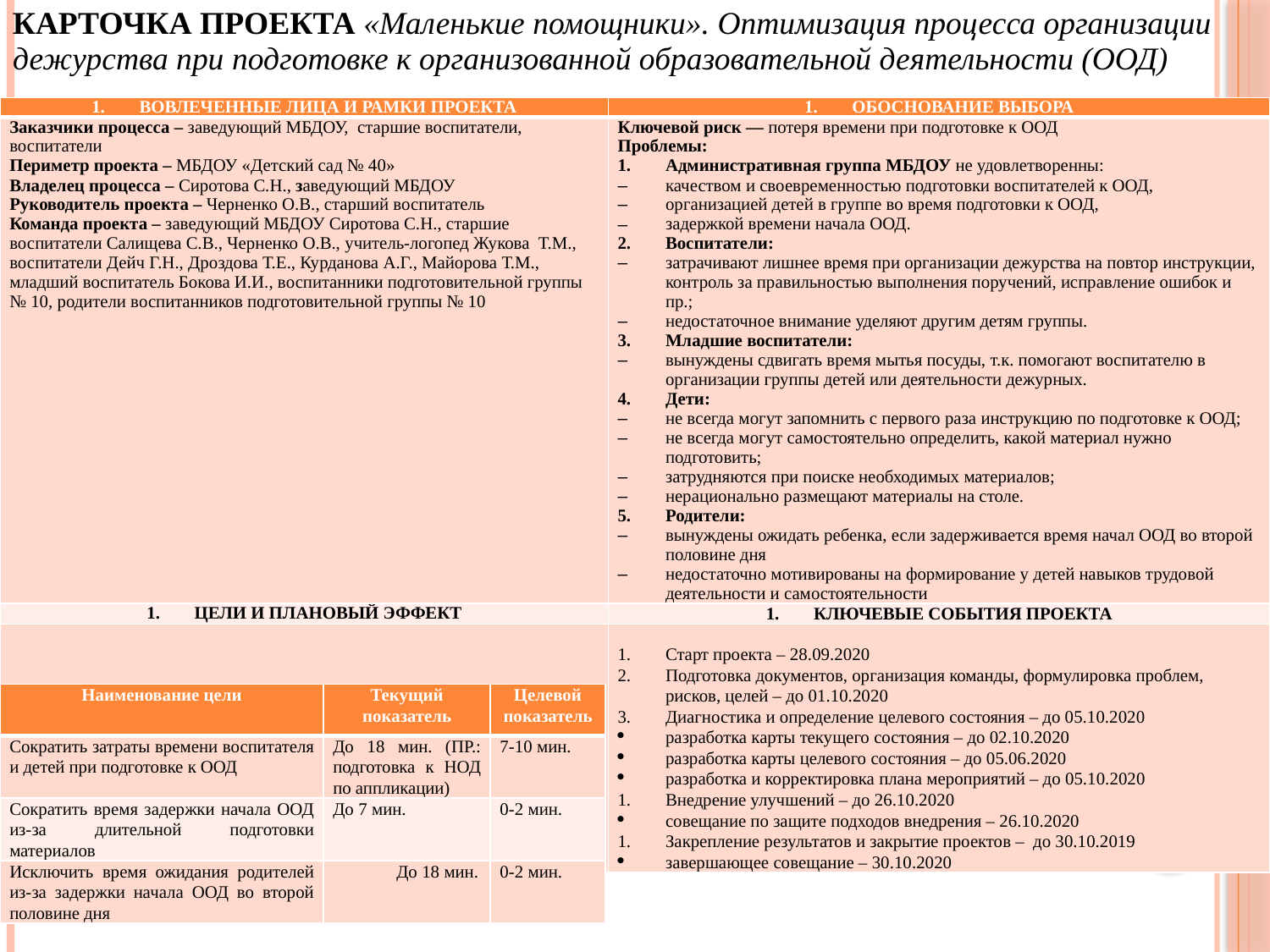

КАРТОЧКА ПРОЕКТА «Маленькие помощники». Оптимизация процесса организации дежурства при подготовке к организованной образовательной деятельности (ООД)
| ВОВЛЕЧЕННЫЕ ЛИЦА И РАМКИ ПРОЕКТА | ОБОСНОВАНИЕ ВЫБОРА |
| --- | --- |
| Заказчики процесса – заведующий МБДОУ, старшие воспитатели, воспитатели Периметр проекта – МБДОУ «Детский сад № 40» Владелец процесса – Сиротова С.Н., заведующий МБДОУ Руководитель проекта – Черненко О.В., старший воспитатель Команда проекта – заведующий МБДОУ Сиротова С.Н., старшие воспитатели Салищева С.В., Черненко О.В., учитель-логопед Жукова Т.М., воспитатели Дейч Г.Н., Дроздова Т.Е., Курданова А.Г., Майорова Т.М., младший воспитатель Бокова И.И., воспитанники подготовительной группы № 10, родители воспитанников подготовительной группы № 10 | Ключевой риск — потеря времени при подготовке к ООД Проблемы: Административная группа МБДОУ не удовлетворенны: качеством и своевременностью подготовки воспитателей к ООД, организацией детей в группе во время подготовки к ООД, задержкой времени начала ООД. Воспитатели: затрачивают лишнее время при организации дежурства на повтор инструкции, контроль за правильностью выполнения поручений, исправление ошибок и пр.; недостаточное внимание уделяют другим детям группы. Младшие воспитатели: вынуждены сдвигать время мытья посуды, т.к. помогают воспитателю в организации группы детей или деятельности дежурных. Дети: не всегда могут запомнить с первого раза инструкцию по подготовке к ООД; не всегда могут самостоятельно определить, какой материал нужно подготовить; затрудняются при поиске необходимых материалов; нерационально размещают материалы на столе. Родители: вынуждены ожидать ребенка, если задерживается время начал ООД во второй половине дня недостаточно мотивированы на формирование у детей навыков трудовой деятельности и самостоятельности |
| ЦЕЛИ И ПЛАНОВЫЙ ЭФФЕКТ | КЛЮЧЕВЫЕ СОБЫТИЯ ПРОЕКТА |
|  | Старт проекта – 28.09.2020 Подготовка документов, организация команды, формулировка проблем, рисков, целей – до 01.10.2020 Диагностика и определение целевого состояния – до 05.10.2020 разработка карты текущего состояния – до 02.10.2020 разработка карты целевого состояния – до 05.06.2020 разработка и корректировка плана мероприятий – до 05.10.2020 Внедрение улучшений – до 26.10.2020 совещание по защите подходов внедрения – 26.10.2020 Закрепление результатов и закрытие проектов – до 30.10.2019 завершающее совещание – 30.10.2020 |
| Наименование цели | Текущий показатель | Целевой показатель |
| --- | --- | --- |
| Сократить затраты времени воспитателя и детей при подготовке к ООД | До 18 мин. (ПР.: подготовка к НОД по аппликации) | 7-10 мин. |
| Сократить время задержки начала ООД из-за длительной подготовки материалов | До 7 мин. | 0-2 мин. |
| Исключить время ожидания родителей из-за задержки начала ООД во второй половине дня | До 18 мин. | 0-2 мин. |